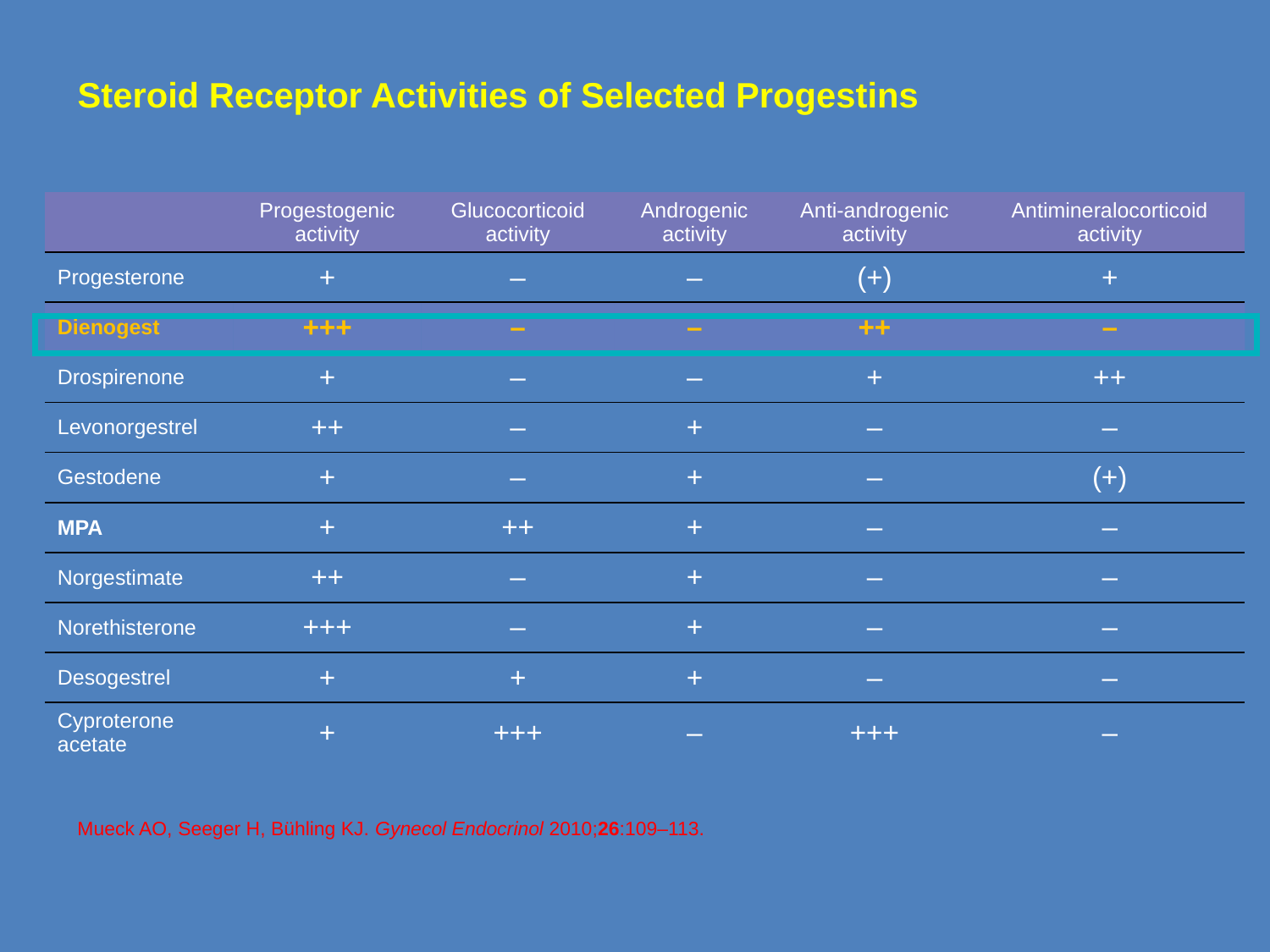

Steroid Receptor Activities of Selected Progestins
|  | Progestogenic activity | Glucocorticoid activity | Androgenic activity | Anti-androgenic activity | Antimineralocorticoid activity |
| --- | --- | --- | --- | --- | --- |
| Progesterone | + | – | – | (+) | + |
| Dienogest | +++ | – | – | ++ | – |
| Drospirenone | + | – | – | + | ++ |
| Levonorgestrel | ++ | – | + | – | – |
| Gestodene | + | – | + | – | (+) |
| MPA | + | ++ | + | – | – |
| Norgestimate | ++ | – | + | – | – |
| Norethisterone | +++ | – | + | – | – |
| Desogestrel | + | + | + | – | – |
| Cyproterone acetate | + | +++ | – | +++ | – |

Mueck AO, Seeger H, Bühling KJ. Gynecol Endocrinol 2010;26:109–113.